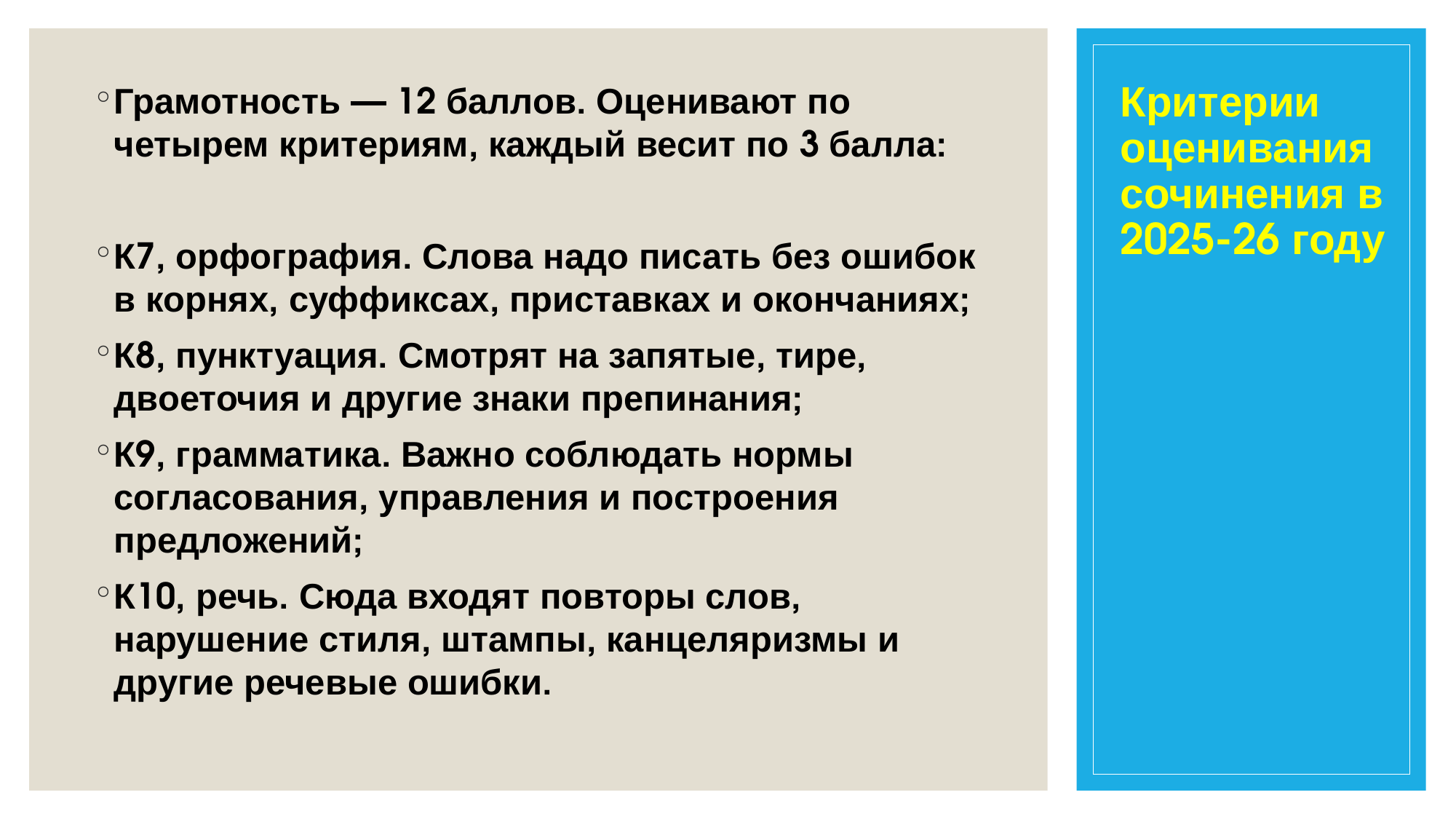

# Критерии оценивания сочинения в 2025-26 году
Грамотность — 12 баллов. Оценивают по четырем критериям, каждый весит по 3 балла:

К7, орфография. Слова надо писать без ошибок в корнях, суффиксах, приставках и окончаниях;
К8, пунктуация. Смотрят на запятые, тире, двоеточия и другие знаки препинания;
К9, грамматика. Важно соблюдать нормы согласования, управления и построения предложений;
К10, речь. Сюда входят повторы слов, нарушение стиля, штампы, канцеляризмы и другие речевые ошибки.